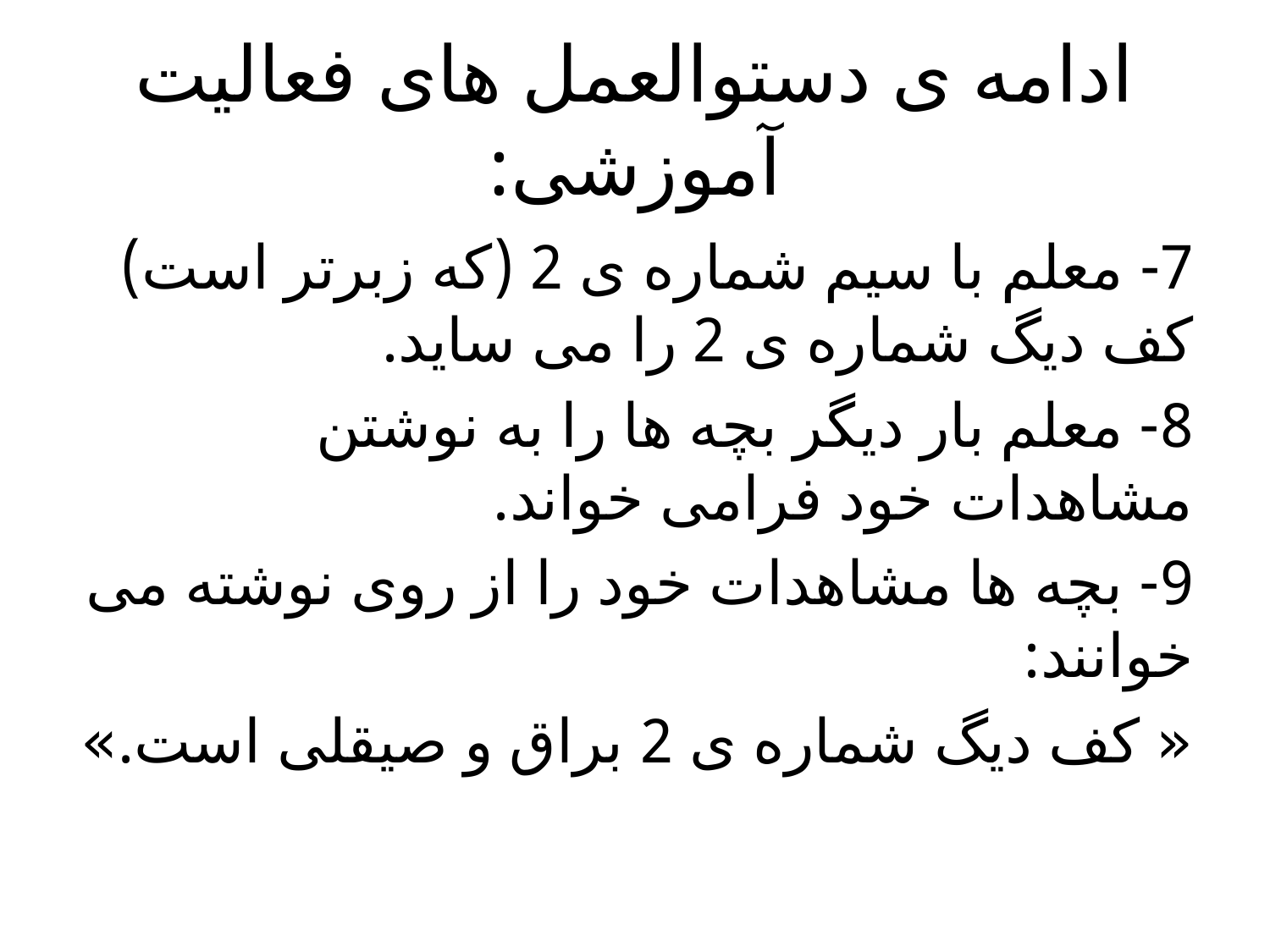

# ادامه ی دستوالعمل های فعالیت آموزشی:
7- معلم با سیم شماره ی 2 (که زبرتر است) کف دیگ شماره ی 2 را می ساید.
8- معلم بار دیگر بچه ها را به نوشتن مشاهدات خود فرامی خواند.
9- بچه ها مشاهدات خود را از روی نوشته می خوانند:
« کف دیگ شماره ی 2 براق و صیقلی است.»